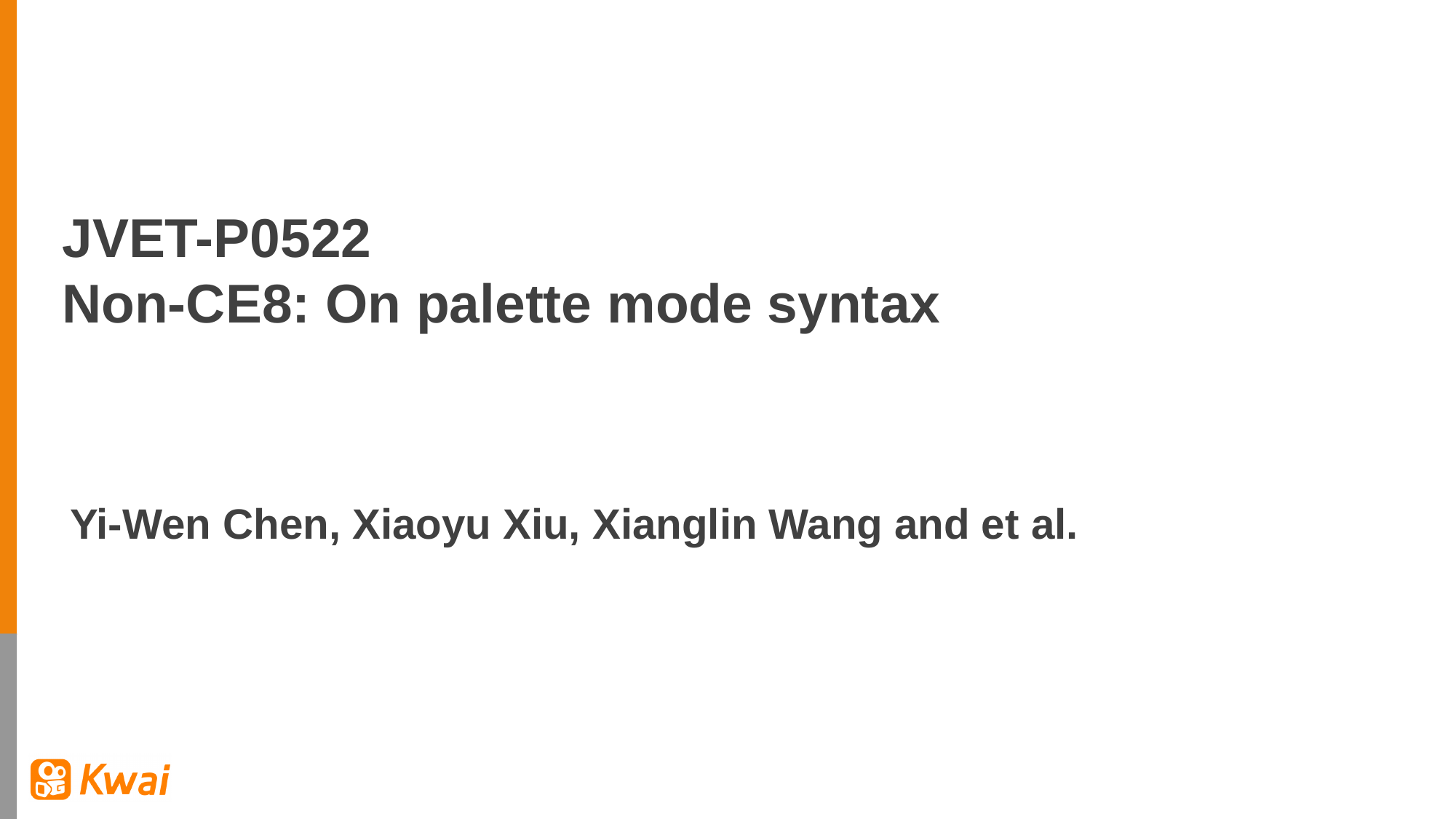

JVET-P0522
Non-CE8: On palette mode syntax
Yi-Wen Chen, Xiaoyu Xiu, Xianglin Wang and et al.